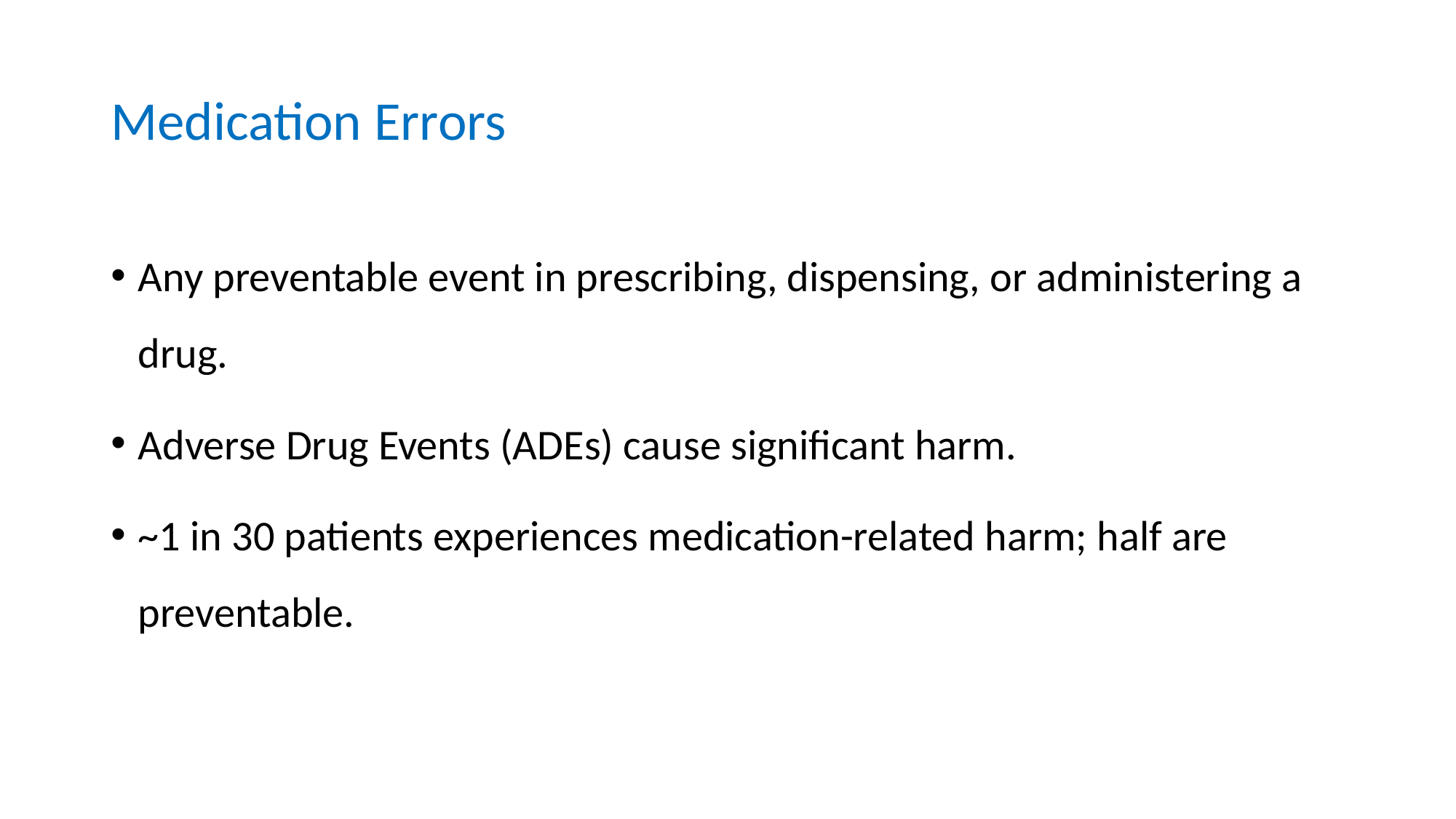

# Medication Errors
Any preventable event in prescribing, dispensing, or administering a drug.
Adverse Drug Events (ADEs) cause significant harm.
~1 in 30 patients experiences medication-related harm; half are preventable.